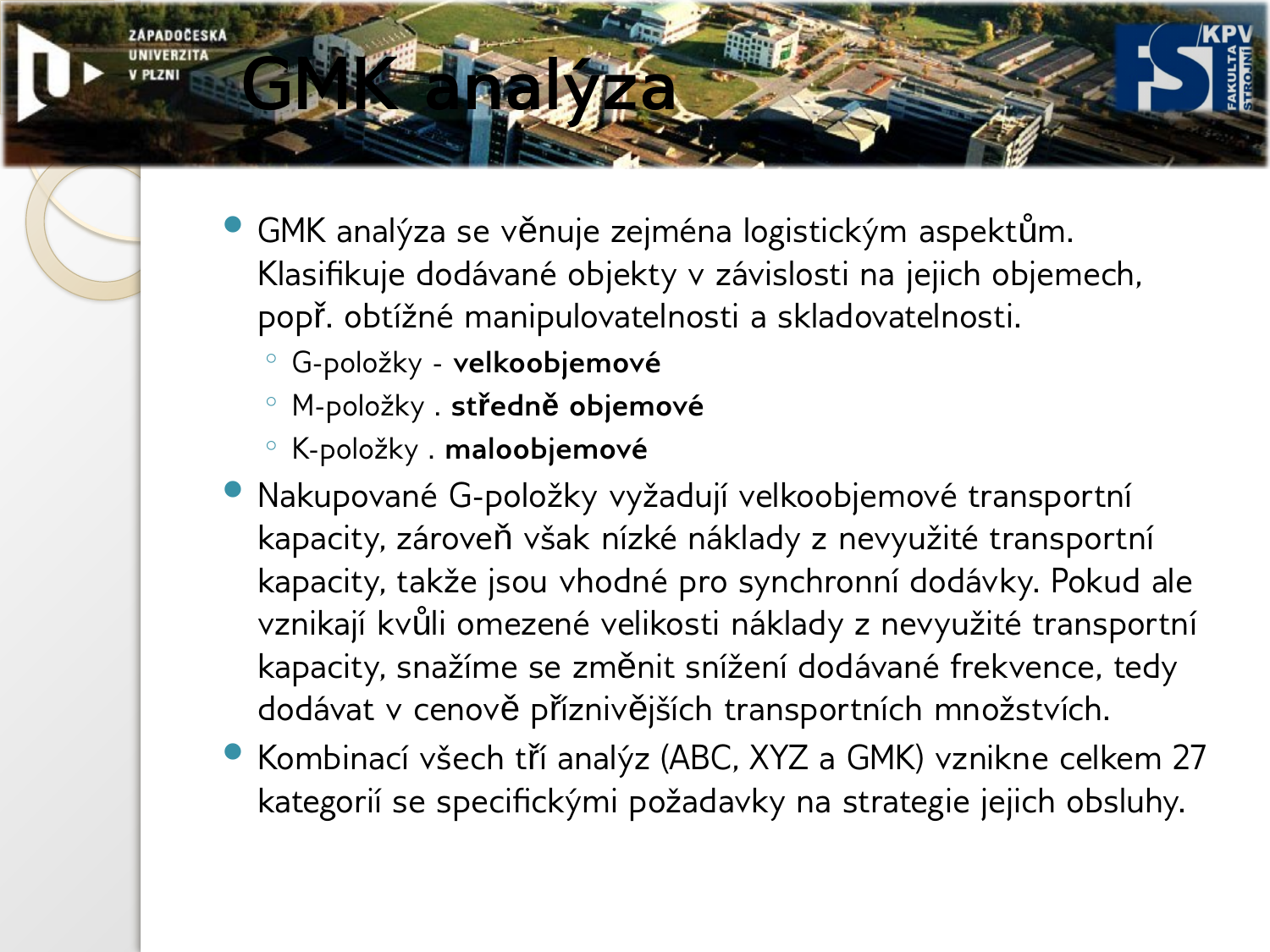

# GMK analýza
GMK analýza se věnuje zejména logistickým aspektům. Klasifikuje dodávané objekty v závislosti na jejich objemech, popř. obtížné manipulovatelnosti a skladovatelnosti.
G-položky - velkoobjemové
M-položky . středně objemové
K-položky . maloobjemové
Nakupované G-položky vyžadují velkoobjemové transportní kapacity, zároveň však nízké náklady z nevyužité transportní kapacity, takže jsou vhodné pro synchronní dodávky. Pokud ale vznikají kvůli omezené velikosti náklady z nevyužité transportní kapacity, snažíme se změnit snížení dodávané frekvence, tedy dodávat v cenově příznivějších transportních množstvích.
Kombinací všech tří analýz (ABC, XYZ a GMK) vznikne celkem 27 kategorií se specifickými požadavky na strategie jejich obsluhy.